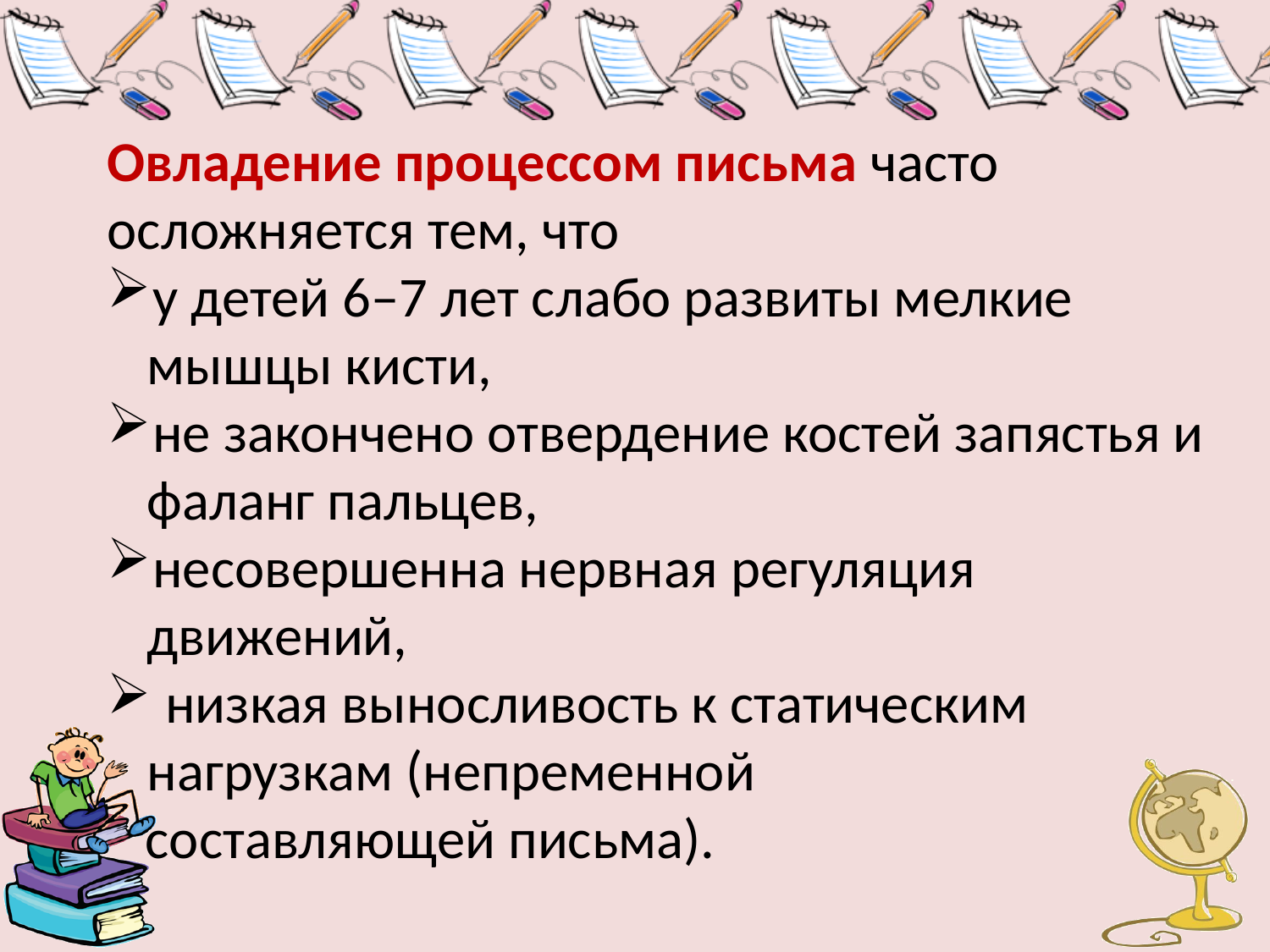

Овладение процессом письма часто осложняется тем, что
у детей 6–7 лет слабо развиты мелкие мышцы кисти,
не закончено отвердение костей запястья и фаланг пальцев,
несовершенна нервная регуляция движений,
 низкая выносливость к статическим нагрузкам (непременной
   составляющей письма).